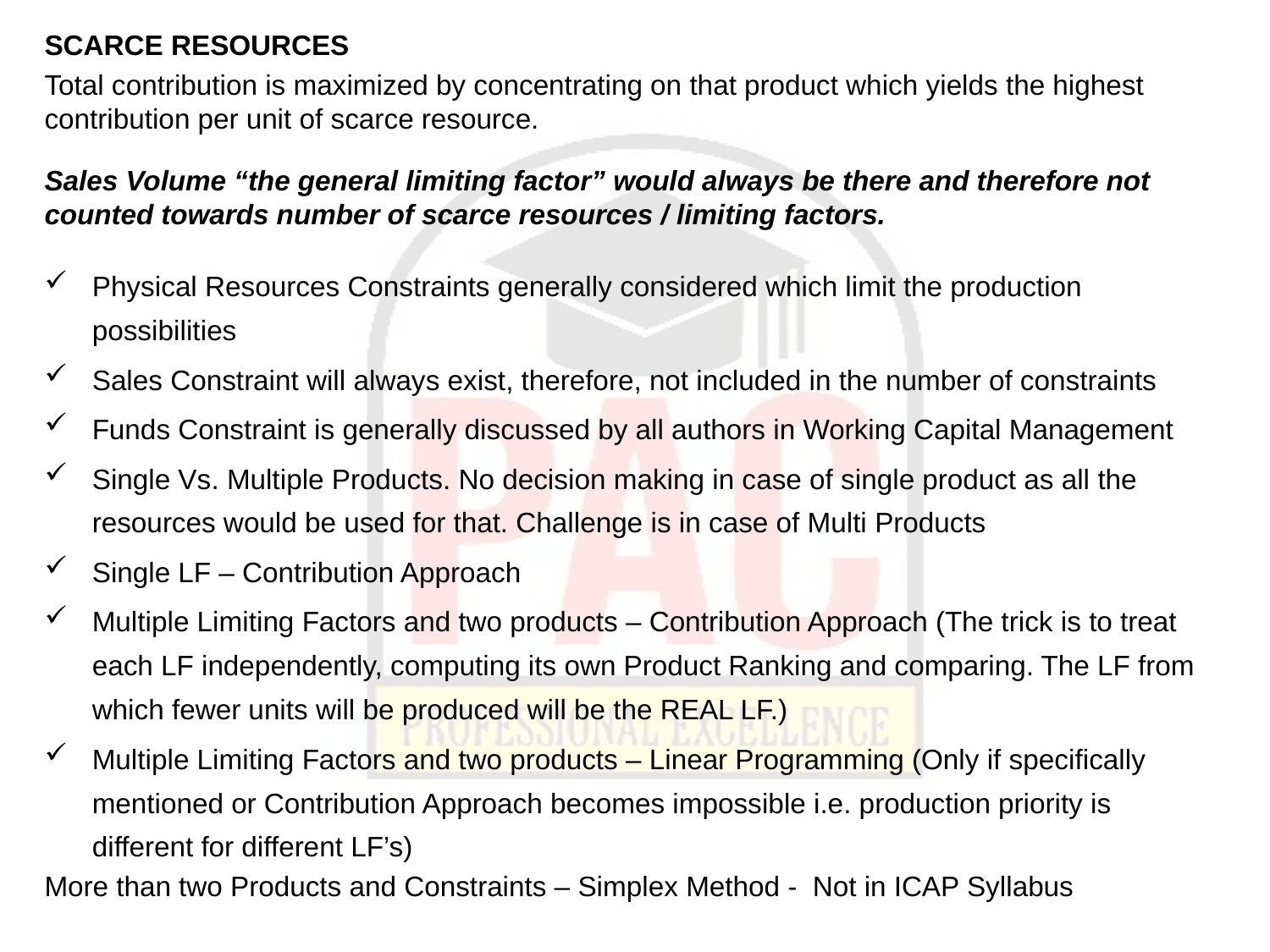

SCARCE RESOURCES
Total contribution is maximized by concentrating on that product which yields the highest contribution per unit of scarce resource.

Sales Volume “the general limiting factor” would always be there and therefore not counted towards number of scarce resources / limiting factors.

Physical Resources Constraints generally considered which limit the production possibilities
Sales Constraint will always exist, therefore, not included in the number of constraints
Funds Constraint is generally discussed by all authors in Working Capital Management
Single Vs. Multiple Products. No decision making in case of single product as all the resources would be used for that. Challenge is in case of Multi Products
Single LF – Contribution Approach
Multiple Limiting Factors and two products – Contribution Approach (The trick is to treat each LF independently, computing its own Product Ranking and comparing. The LF from which fewer units will be produced will be the REAL LF.)
Multiple Limiting Factors and two products – Linear Programming (Only if specifically mentioned or Contribution Approach becomes impossible i.e. production priority is different for different LF’s)
More than two Products and Constraints – Simplex Method -  Not in ICAP Syllabus